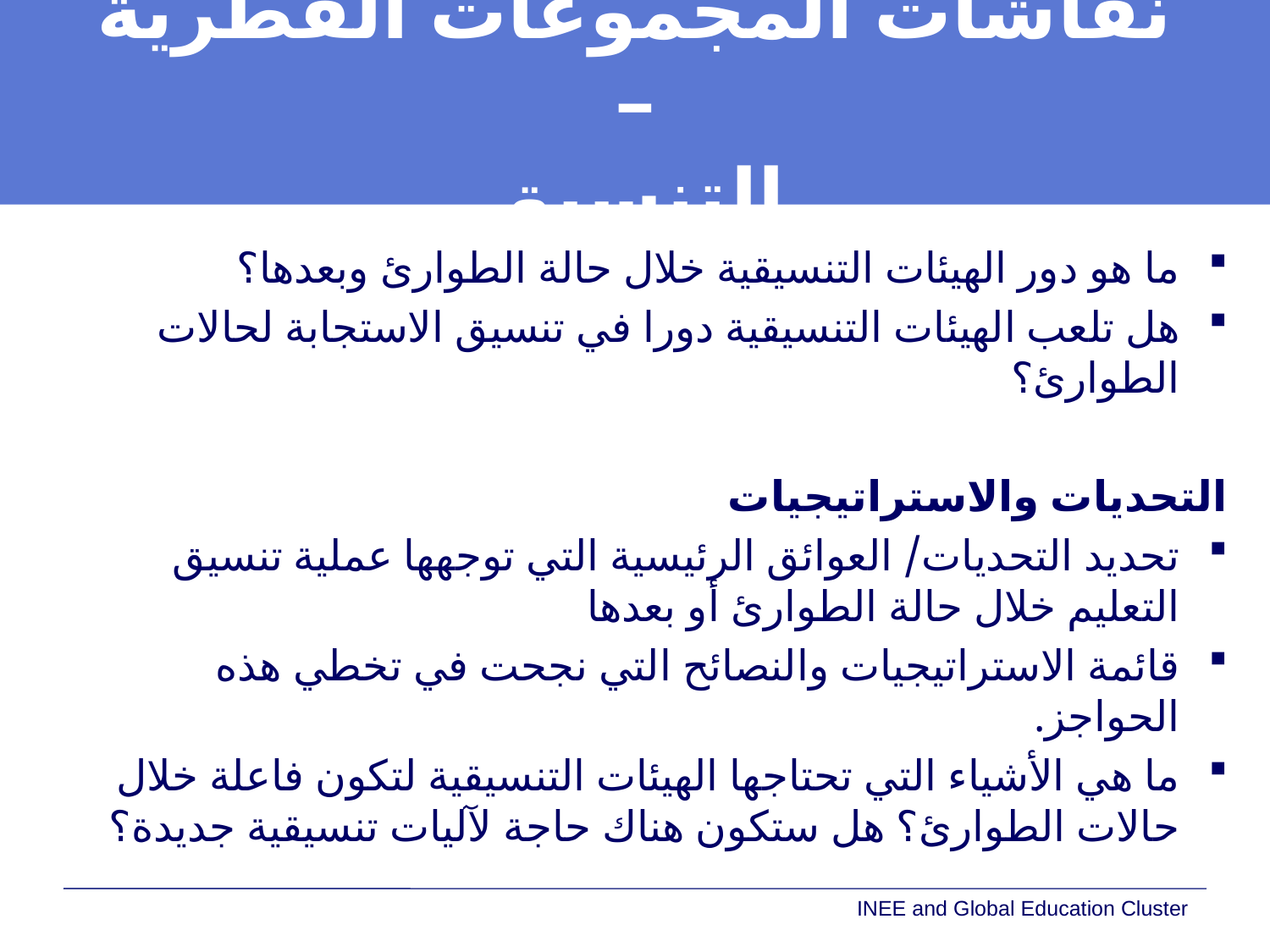

# نقاشات المجموعات القطرية – التنسيق
ما هو دور الهيئات التنسيقية خلال حالة الطوارئ وبعدها؟
هل تلعب الهيئات التنسيقية دورا في تنسيق الاستجابة لحالات الطوارئ؟

التحديات والاستراتيجيات
تحديد التحديات/ العوائق الرئيسية التي توجهها عملية تنسيق التعليم خلال حالة الطوارئ أو بعدها
قائمة الاستراتيجيات والنصائح التي نجحت في تخطي هذه الحواجز.
ما هي الأشياء التي تحتاجها الهيئات التنسيقية لتكون فاعلة خلال حالات الطوارئ؟ هل ستكون هناك حاجة لآليات تنسيقية جديدة؟

INEE and Global Education Cluster